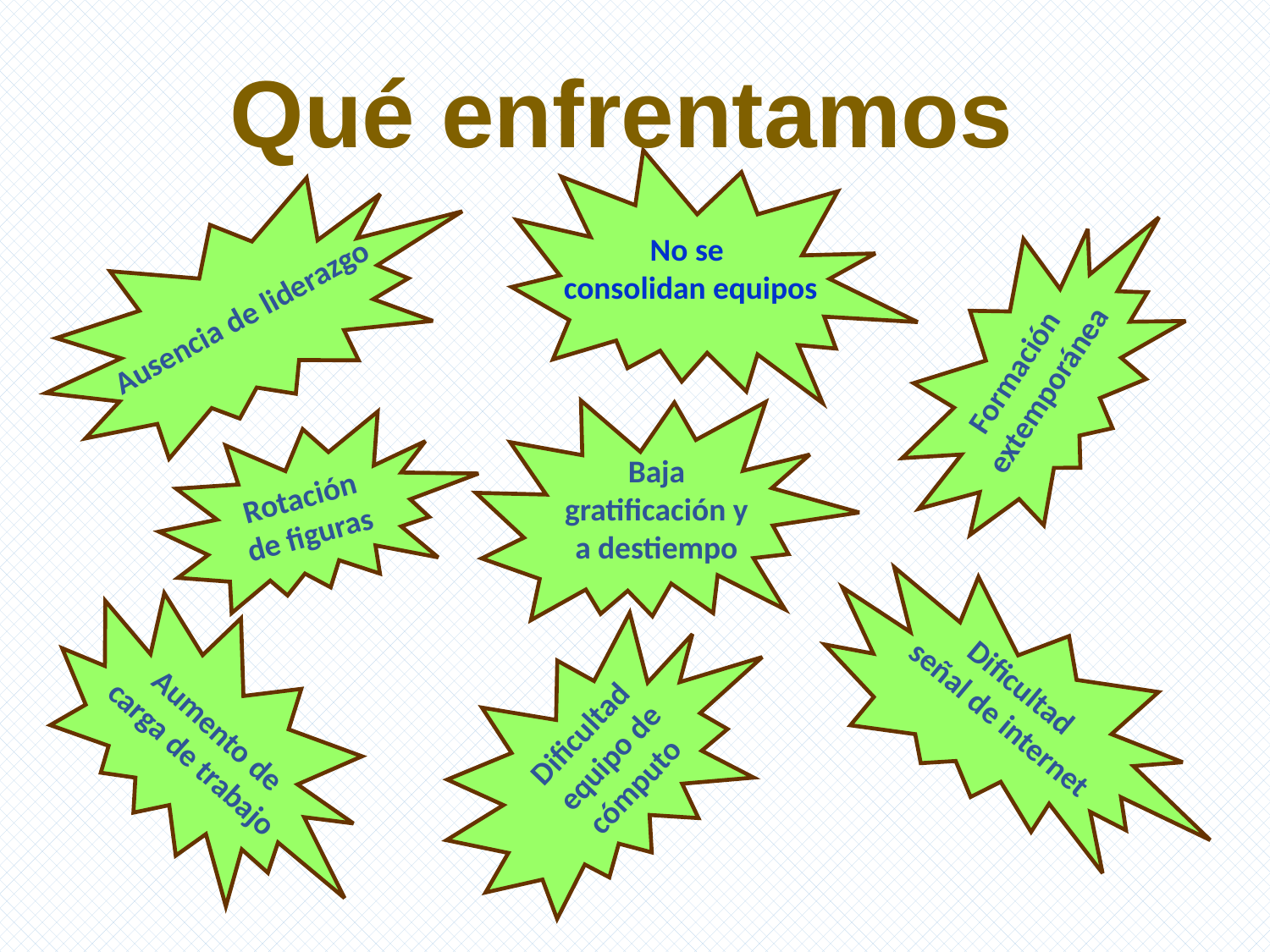

# Qué enfrentamos

No se
consolidan equipos

Ausencia de liderazgo
Formación
 extemporánea

Baja gratificación y
 a destiempo
Rotación
de figuras

Dificultad
señal de internet
Dificultad
equipo de cómputo
Aumento de carga de trabajo